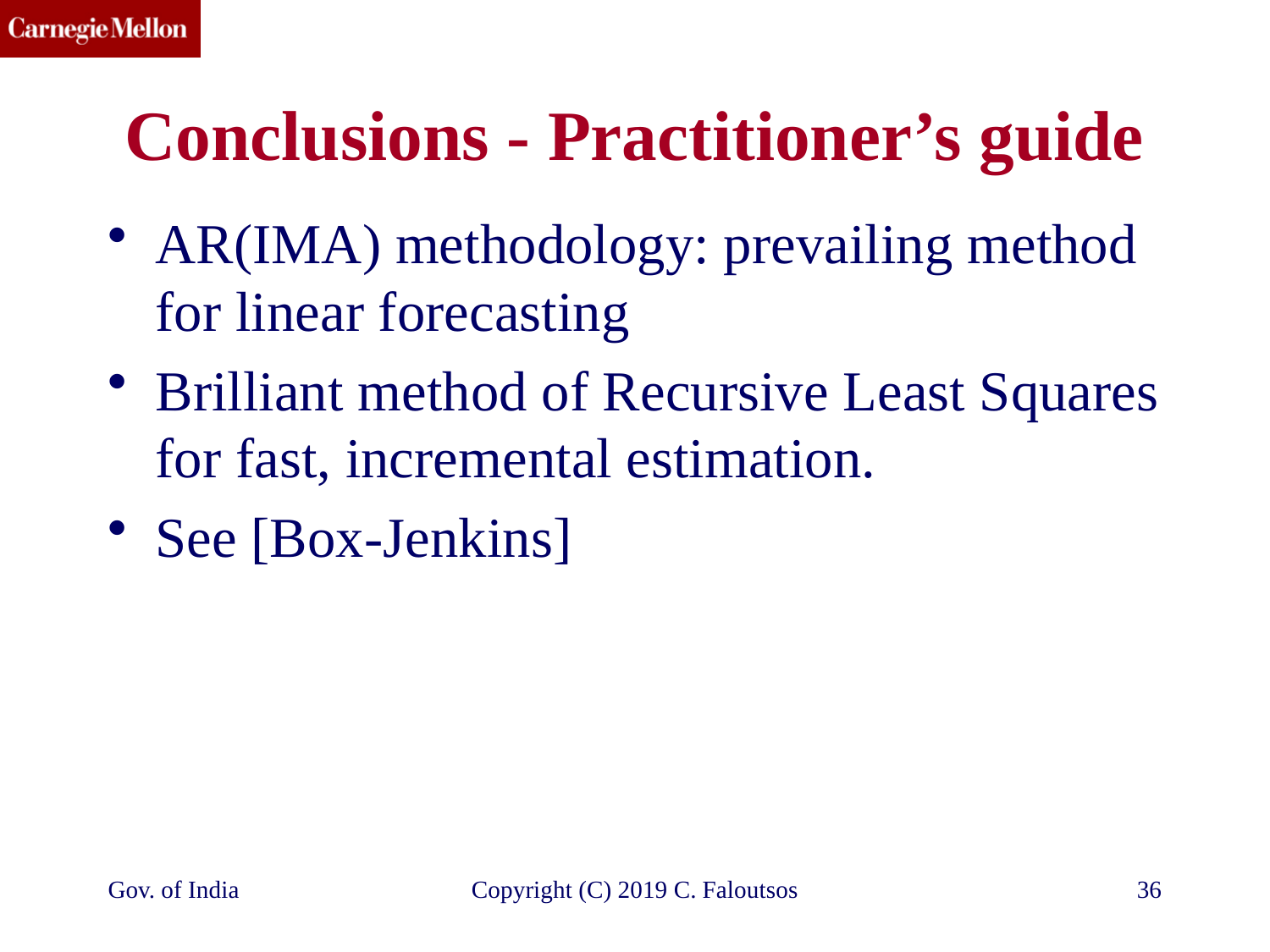

# Conclusions - Practitioner’s guide
AR(IMA) methodology: prevailing method for linear forecasting
Brilliant method of Recursive Least Squares for fast, incremental estimation.
See [Box-Jenkins]
Gov. of India
Copyright (C) 2019 C. Faloutsos
36